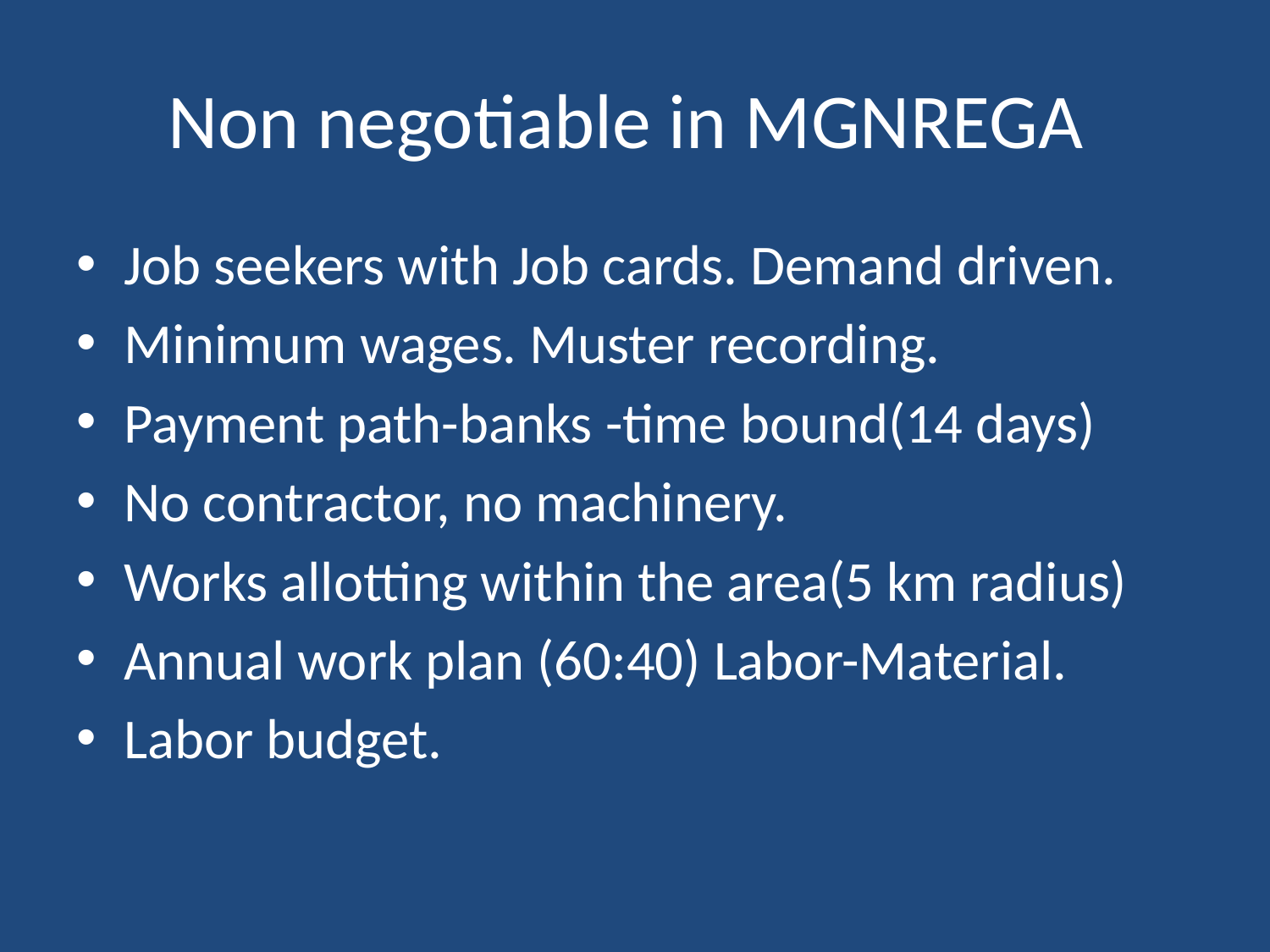

# Non negotiable in MGNREGA
Job seekers with Job cards. Demand driven.
Minimum wages. Muster recording.
Payment path-banks -time bound(14 days)
No contractor, no machinery.
Works allotting within the area(5 km radius)
Annual work plan (60:40) Labor-Material.
Labor budget.